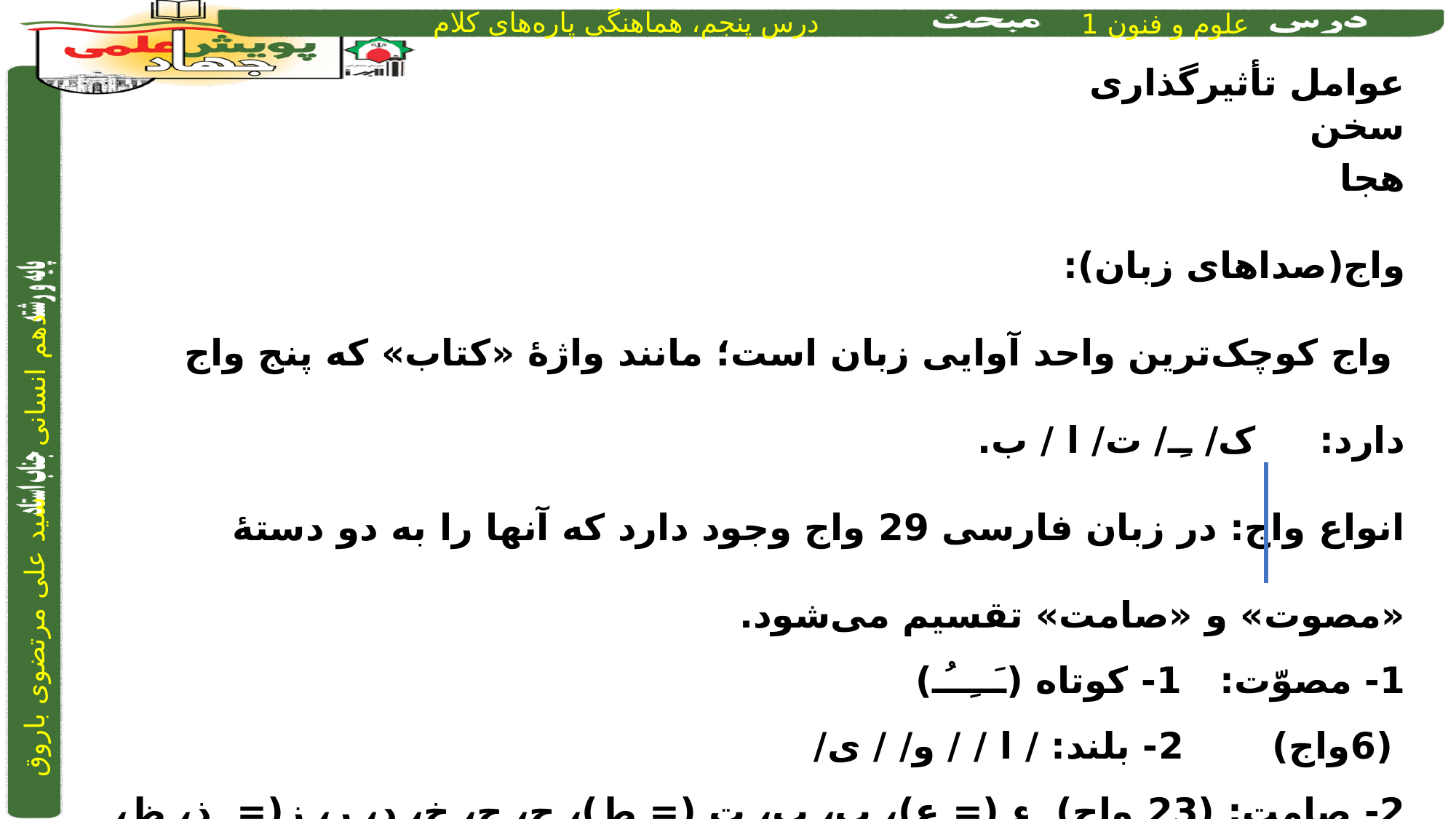

عوامل تأثیرگذاری سخن
هجا
واج(صداهای زبان):
 واج کوچک‌ترین واحد آوایی زبان است؛ مانند واژۀ «کتاب» که پنج واج دارد:     ک/ ـِـ/ ت/ ا / ب.
انواع واج: در زبان فارسی 29 واج وجود دارد که آنها را به دو دستۀ «مصوت» و «صامت» تقسیم می‌شود.
1- مصوّت:   1- کوتاه (ـَــِــُـ)
 (6واج)       2- بلند: / ا / / و/ / ی/
2- صامت: (23 واج)  ء (= ع)، ب، پ، ت (= ط)، ج، چ، خ، د، ر، ز(=  ذ، ظ، ض)، ژ، س(=  ث، ص)، ش، غ(=   ق)، ف، ک، گ، ل، م، ن، و، هـ (= ح)، ی.